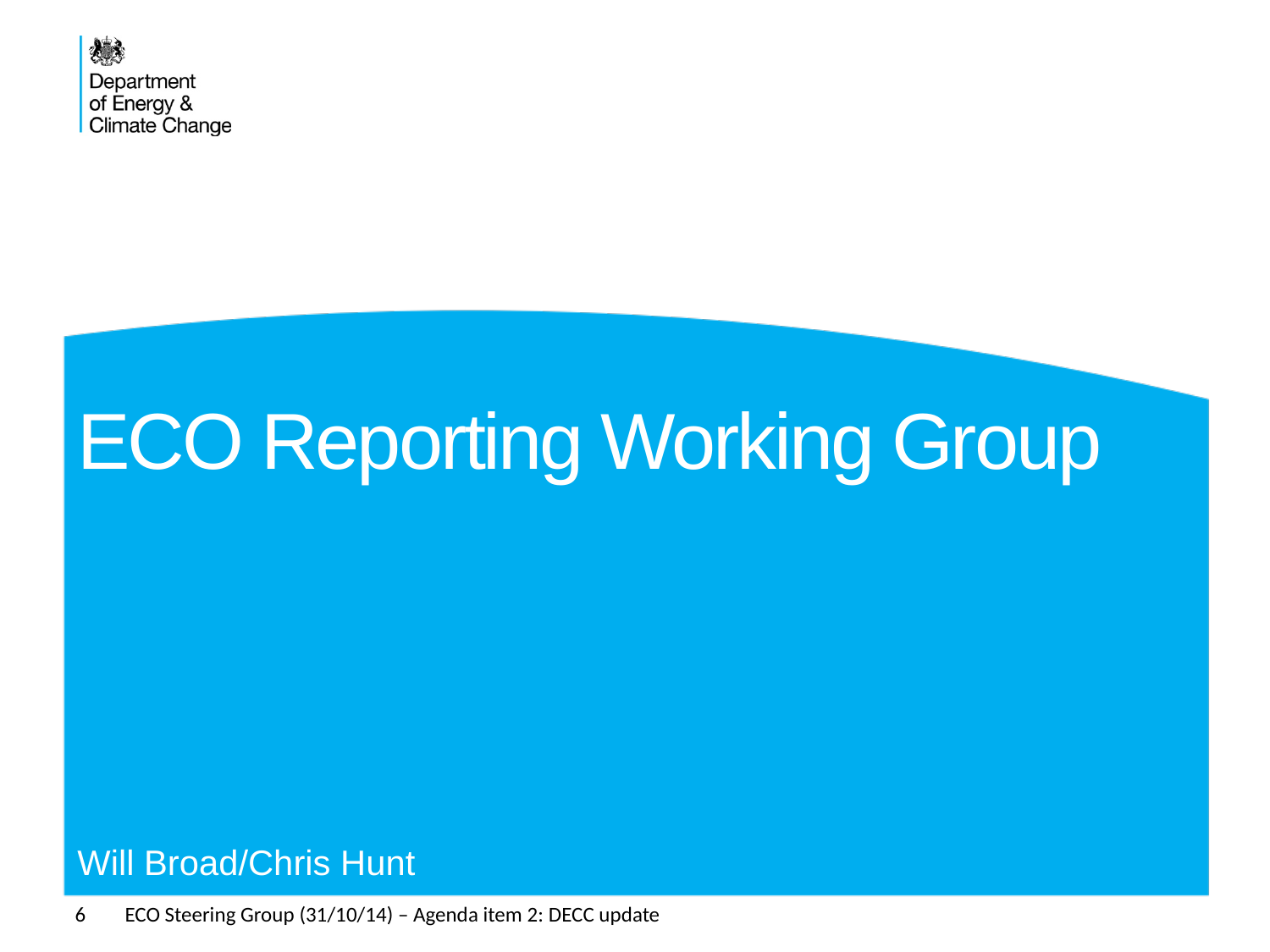

# ECO Reporting Working Group
Will Broad/Chris Hunt
6
ECO Steering Group (31/10/14) – Agenda item 2: DECC update